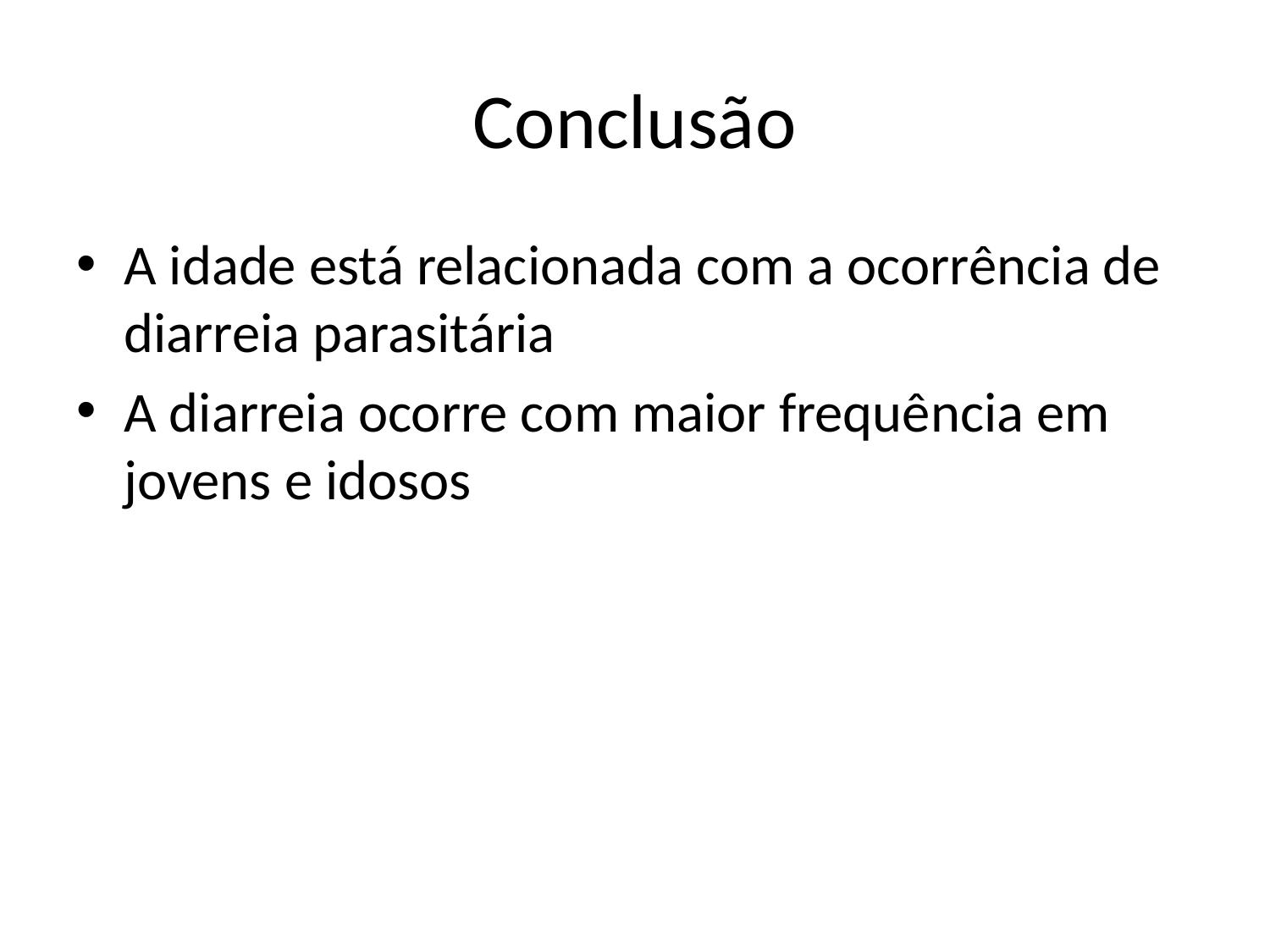

# Conclusão
A idade está relacionada com a ocorrência de diarreia parasitária
A diarreia ocorre com maior frequência em jovens e idosos